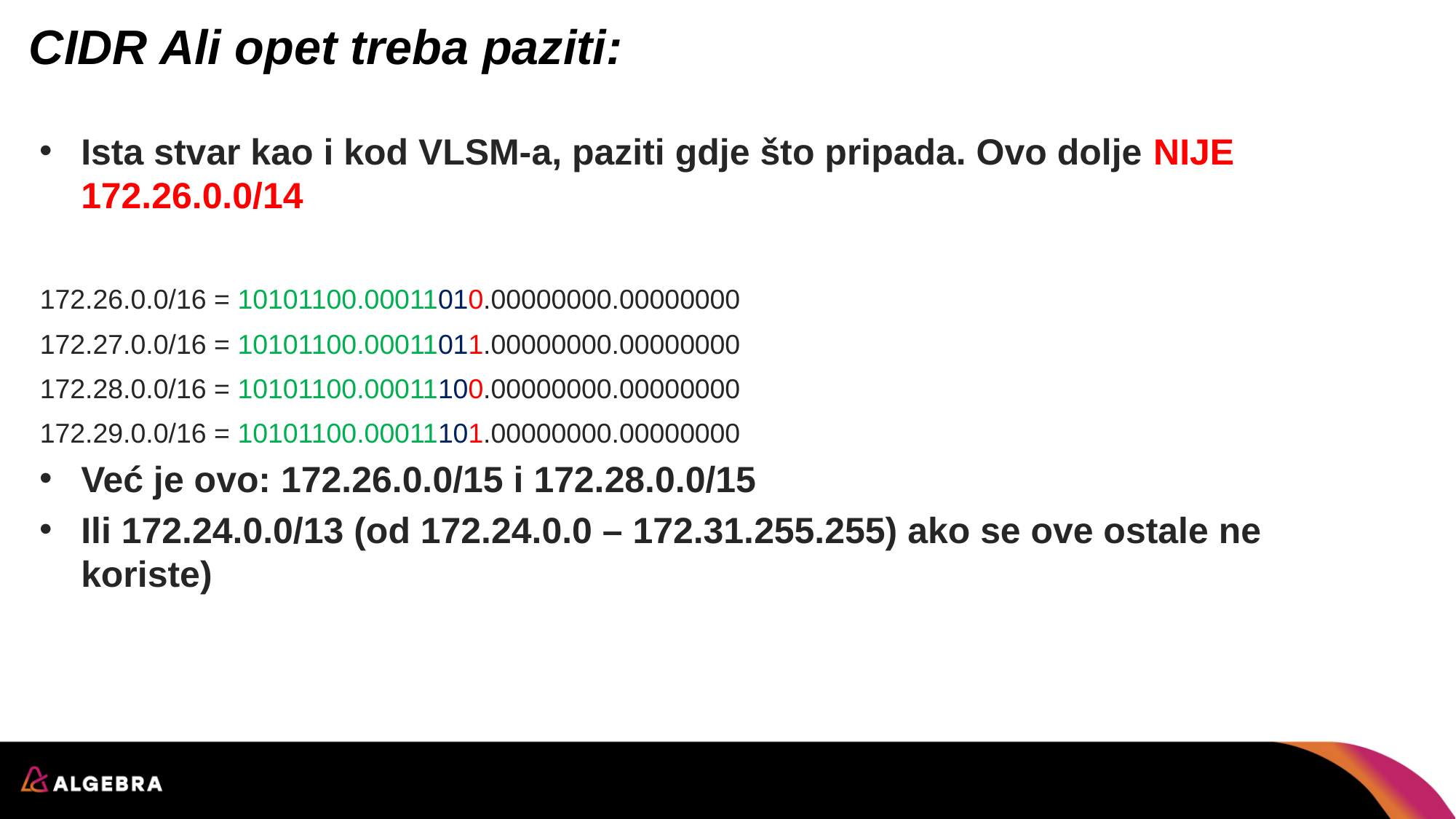

# CIDR Ali opet treba paziti:
Ista stvar kao i kod VLSM-a, paziti gdje što pripada. Ovo dolje NIJE 172.26.0.0/14

172.26.0.0/16 = 10101100.00011010.00000000.00000000
172.27.0.0/16 = 10101100.00011011.00000000.00000000
172.28.0.0/16 = 10101100.00011100.00000000.00000000
172.29.0.0/16 = 10101100.00011101.00000000.00000000
Već je ovo: 172.26.0.0/15 i 172.28.0.0/15
Ili 172.24.0.0/13 (od 172.24.0.0 – 172.31.255.255) ako se ove ostale ne koriste)